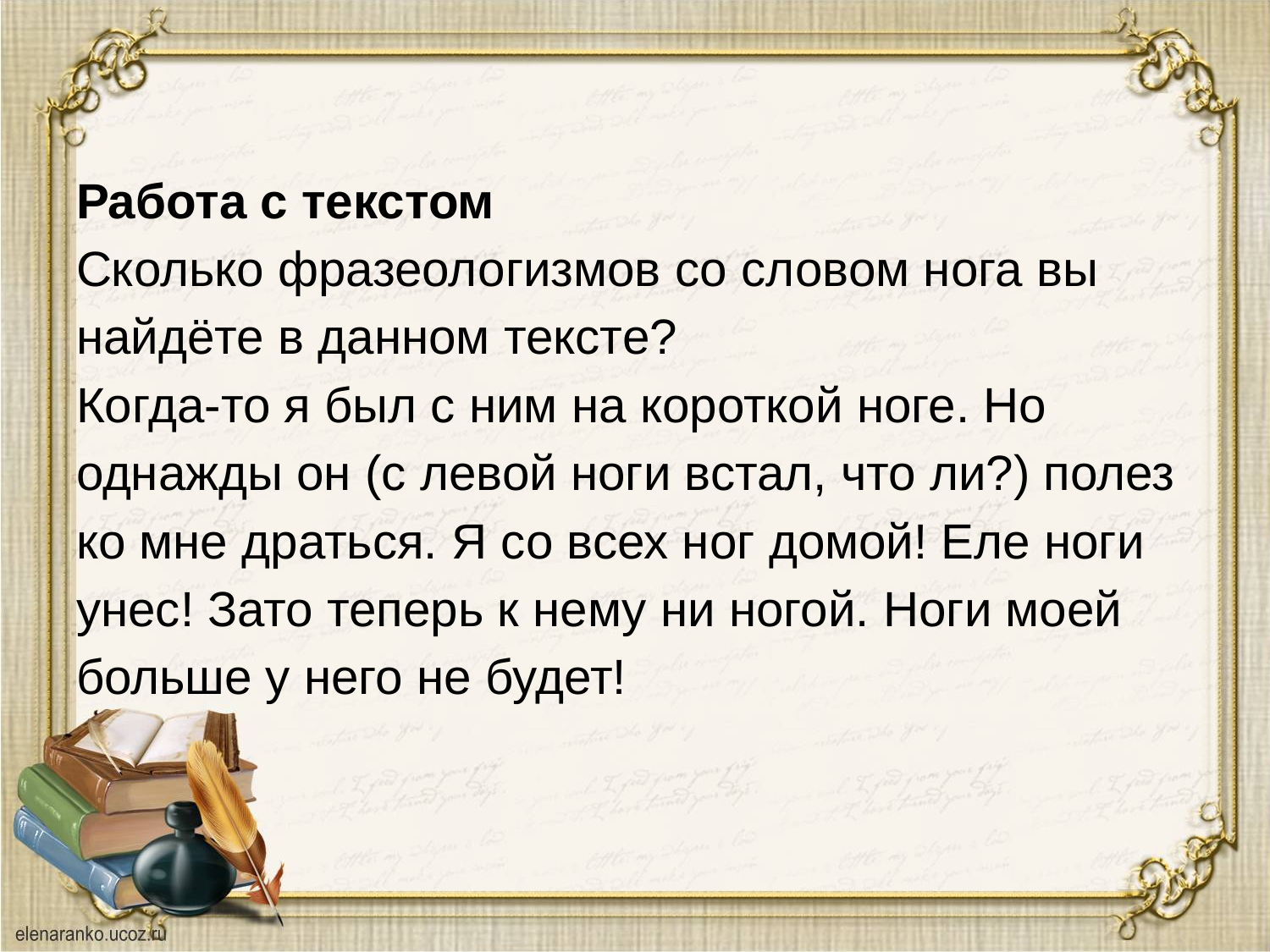

# Работа с текстом Сколько фразеологизмов со словом нога вы найдёте в данном тексте? Когда-то я был с ним на короткой ноге. Но однажды он (с левой ноги встал, что ли?) полез ко мне драться. Я со всех ног домой! Еле ноги унес! Зато теперь к нему ни ногой. Ноги моей больше у него не будет!